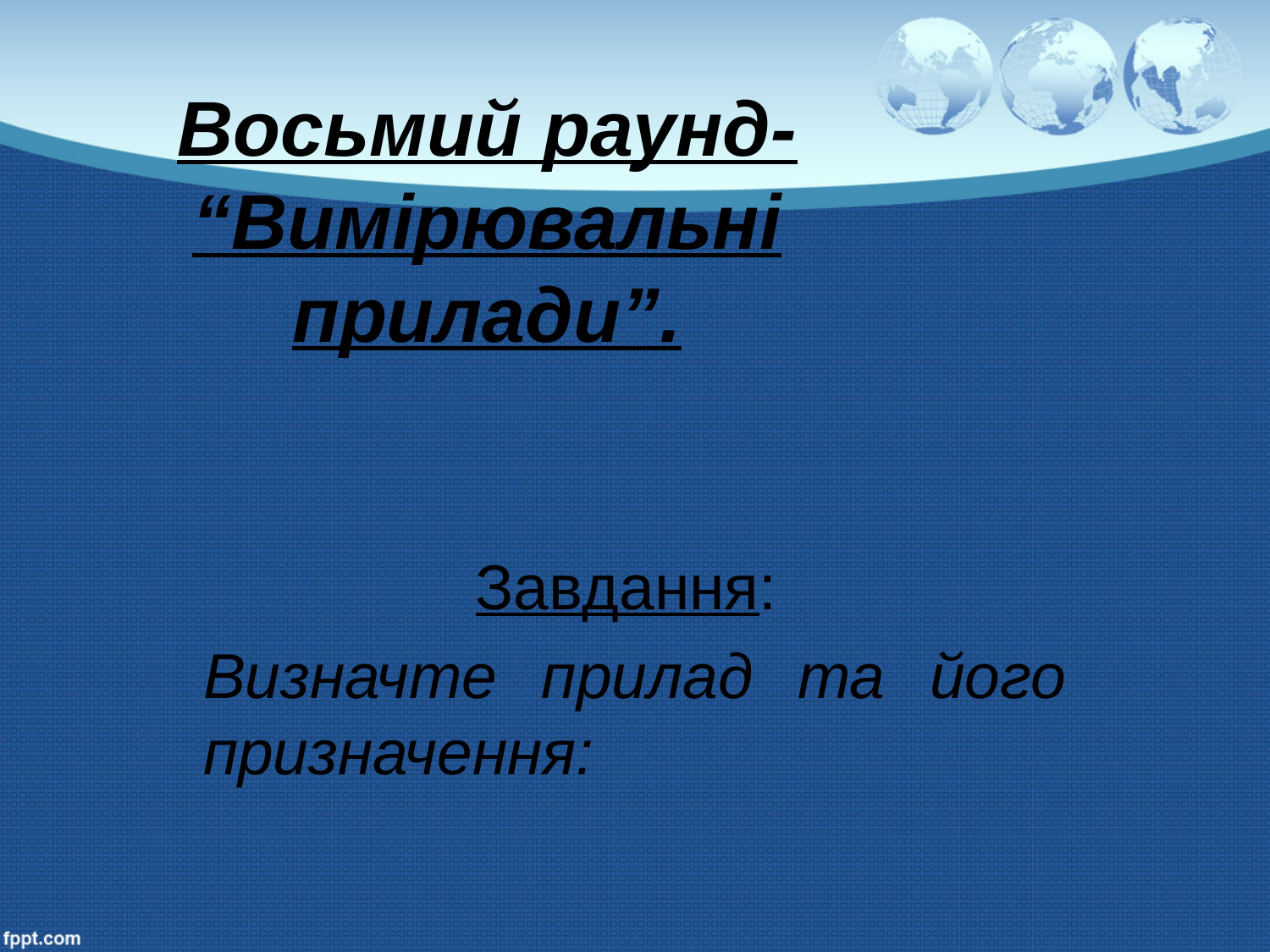

# Восьмий раунд- “Вимірювальні прилади”.
Завдання:
Визначте прилад та його призначення: